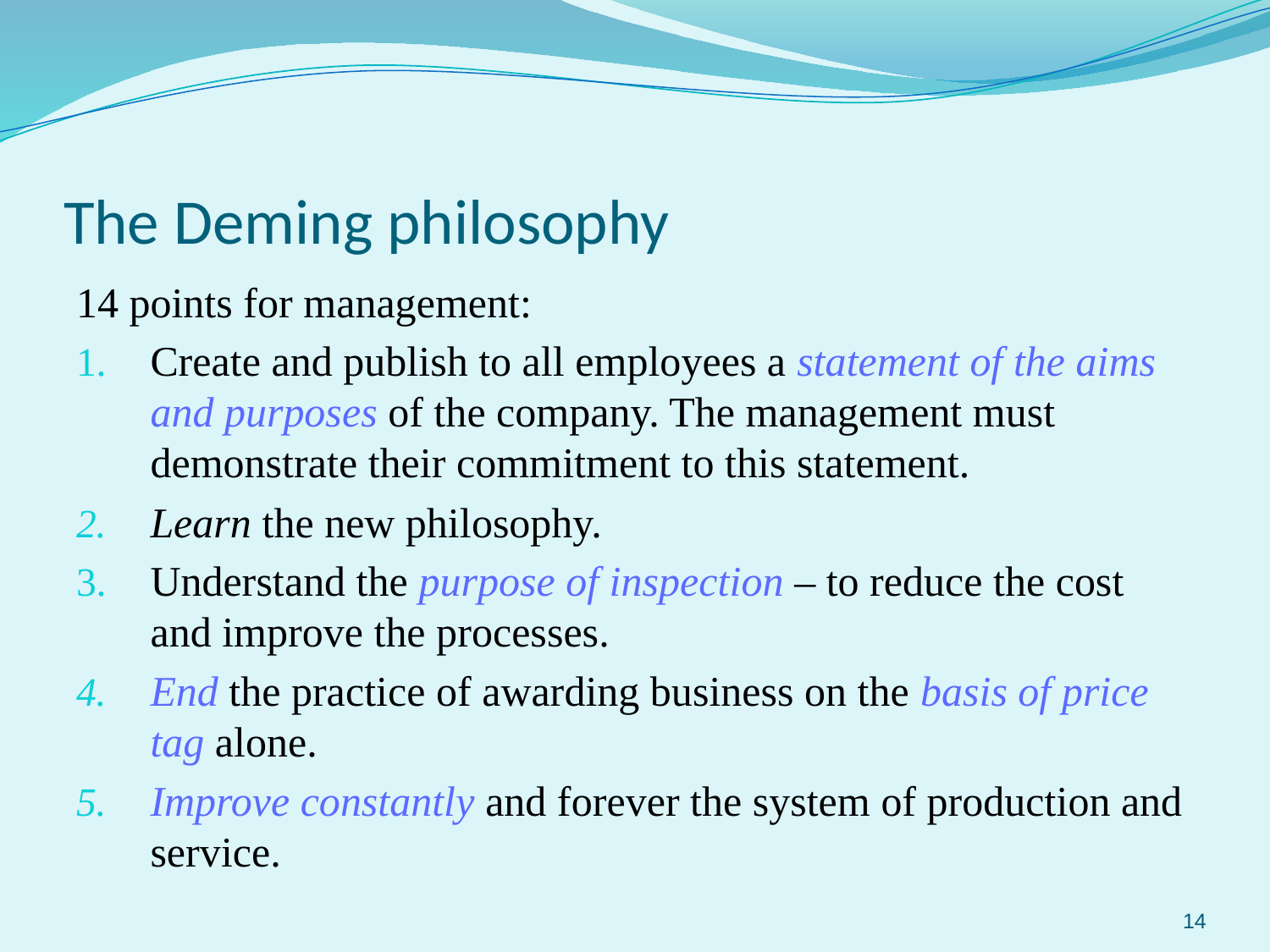

# The Deming philosophy
14 points for management:
Create and publish to all employees a statement of the aims and purposes of the company. The management must demonstrate their commitment to this statement.
Learn the new philosophy.
Understand the purpose of inspection – to reduce the cost and improve the processes.
End the practice of awarding business on the basis of price tag alone.
Improve constantly and forever the system of production and service.
14